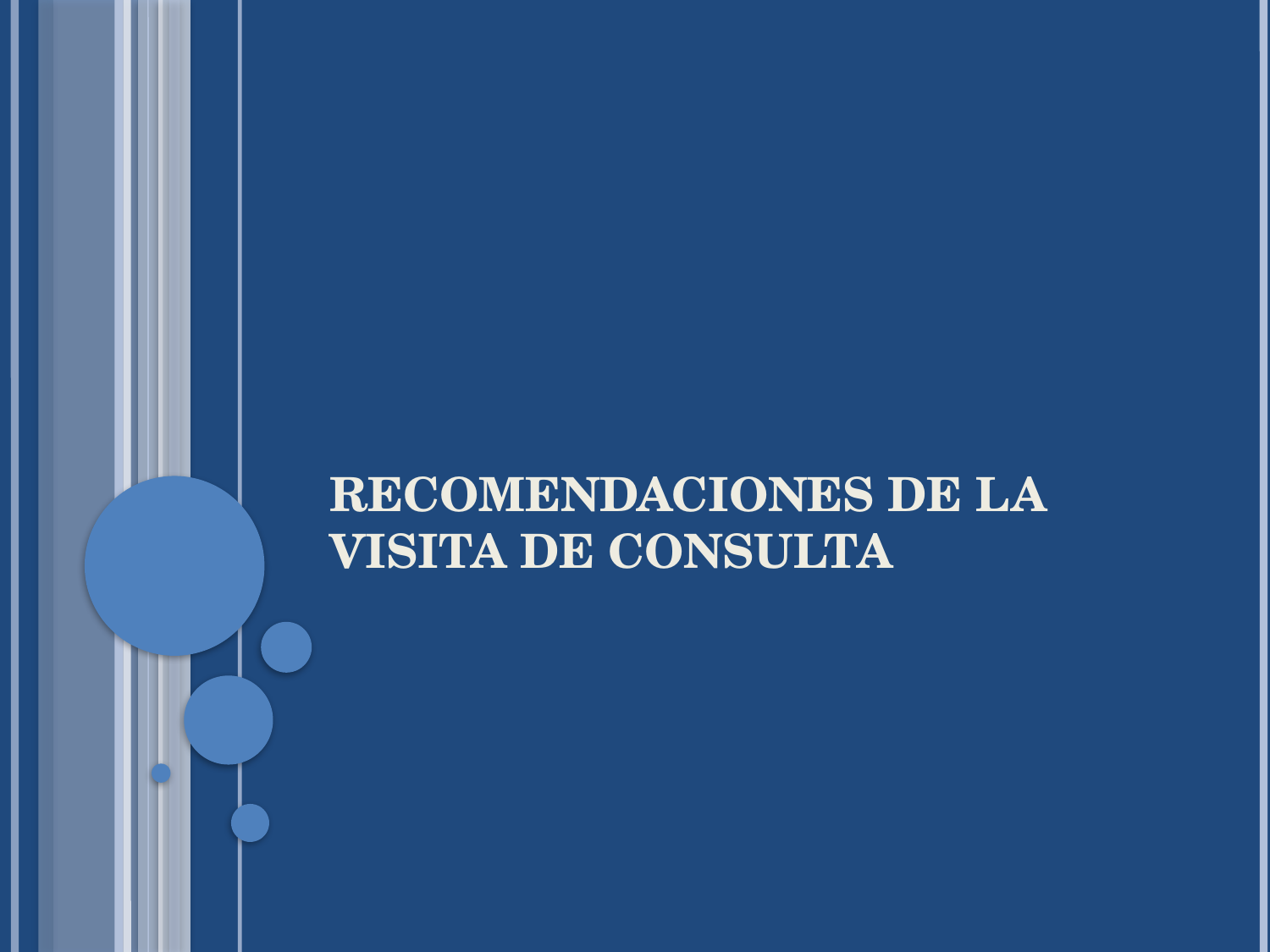

# Recomendaciones de la Visita de Consulta